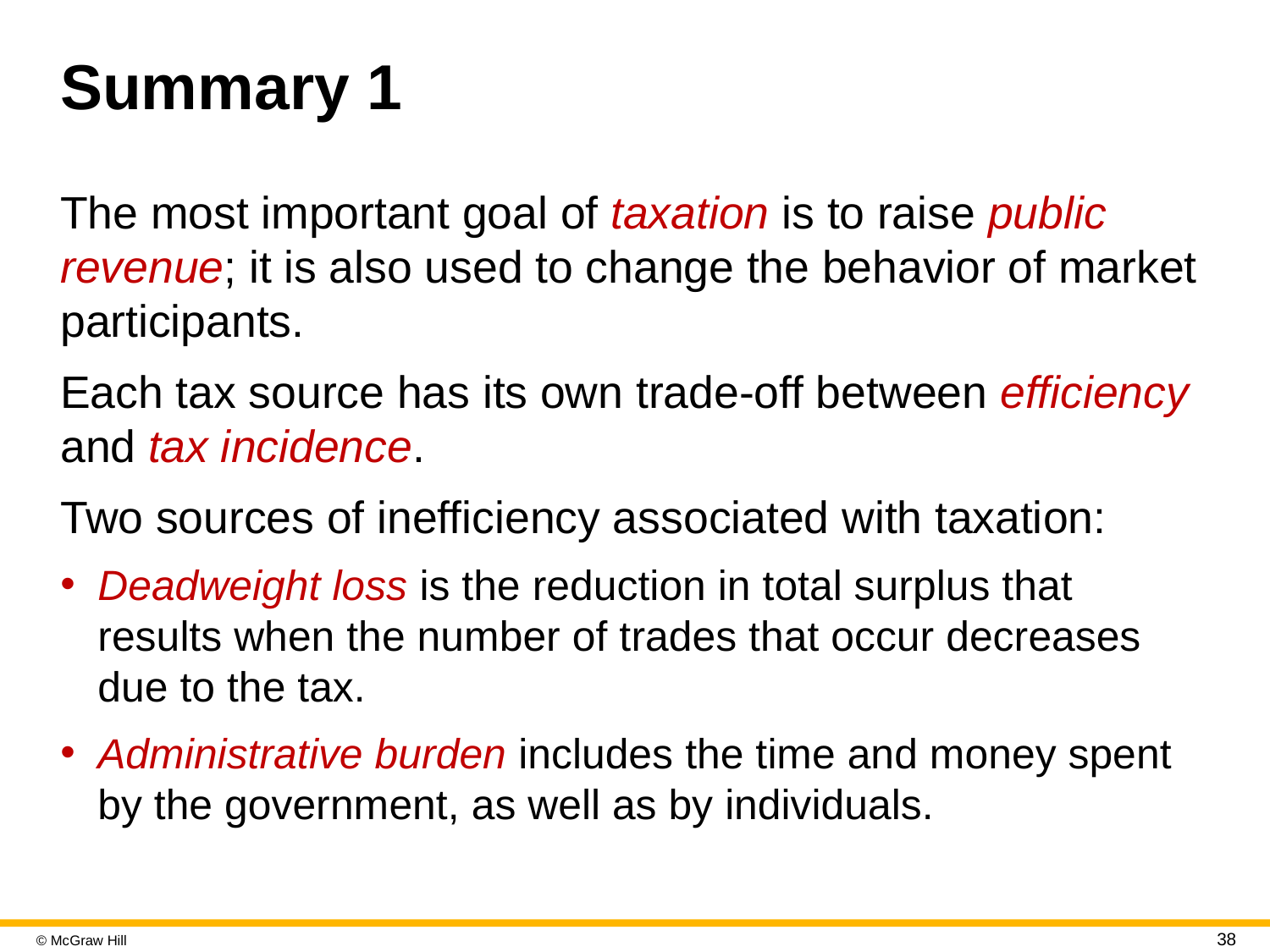

# Summary 1
The most important goal of taxation is to raise public revenue; it is also used to change the behavior of market participants.
Each tax source has its own trade-off between efficiency and tax incidence.
Two sources of inefficiency associated with taxation:
Deadweight loss is the reduction in total surplus that results when the number of trades that occur decreases due to the tax.
Administrative burden includes the time and money spent by the government, as well as by individuals.